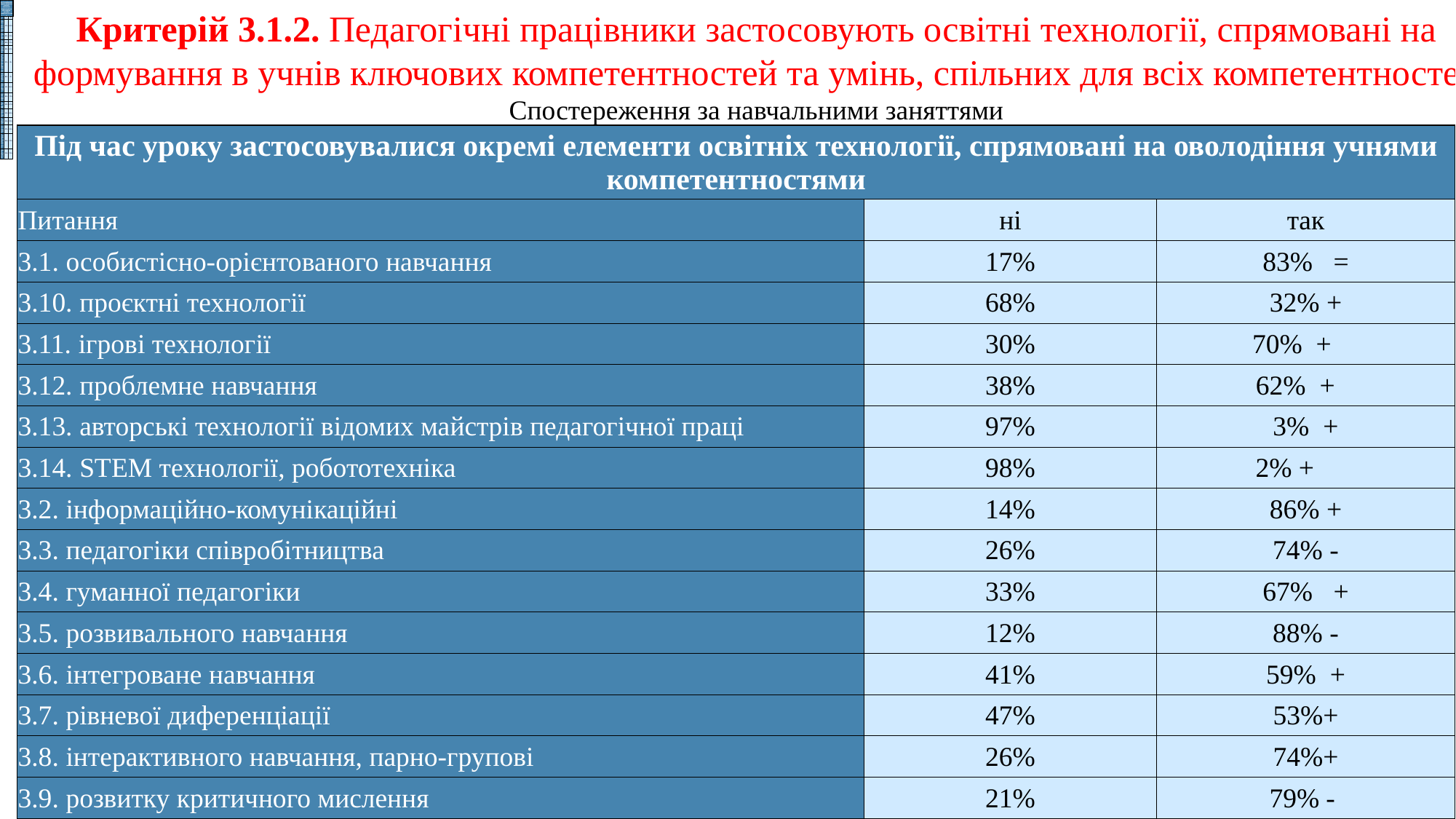

#
| Під час уроку застосовувалися окремі елементи освітніх технології, спрямовані на оволодіння учнями компетентностями |  |  |
| --- | --- | --- |
| Питання | ні | так |
| 3.1. особистісно-орієнтованого навчання | 17% | 83% |
| 3.10. проєктні технології | 68% | 32% |
| 3.11. ігрові технології | 30% | 70% |
| 3.12. проблемне навчання | 38% | 62% |
| 3.13. авторські технології відомих майстрів педагогічної праці | 97% | 3% |
| 3.14. STEM технології, робототехніка | 98% | 2% |
| 3.2. інформаційно-комунікаційні | 14% | 86% |
| 3.3. педагогіки співробітництва | 26% | 74% |
| 3.4. гуманної педагогіки | 33% | 67% |
| 3.5. розвивального навчання | 12% | 88% |
| 3.6. інтегроване навчання | 41% | 59% |
| 3.7. рівневої диференціації | 47% | 53% |
| 3.8. інтерактивного навчання, парно-групові | 26% | 74% |
| 3.9. розвитку критичного мислення | 21% | 79% |
Критерій 3.1.2. Педагогічні працівники застосовують освітні технології, спрямовані на формування в учнів ключових компетентностей та умінь, спільних для всіх компетентностей
Спостереження за навчальними заняттями
| Під час уроку застосовувалися окремі елементи освітніх технології, спрямовані на оволодіння учнями компетентностями |  |  |
| --- | --- | --- |
| Питання | ні | так |
| 3.1. особистісно-орієнтованого навчання | 17% | 83% = |
| 3.10. проєктні технології | 68% | 32% + |
| 3.11. ігрові технології | 30% | 70% + |
| 3.12. проблемне навчання | 38% | 62% + |
| 3.13. авторські технології відомих майстрів педагогічної праці | 97% | 3% + |
| 3.14. STEM технології, робототехніка | 98% | 2% + |
| 3.2. інформаційно-комунікаційні | 14% | 86% + |
| 3.3. педагогіки співробітництва | 26% | 74% - |
| 3.4. гуманної педагогіки | 33% | 67% + |
| 3.5. розвивального навчання | 12% | 88% - |
| 3.6. інтегроване навчання | 41% | 59% + |
| 3.7. рівневої диференціації | 47% | 53%+ |
| 3.8. інтерактивного навчання, парно-групові | 26% | 74%+ |
| 3.9. розвитку критичного мислення | 21% | 79% - |